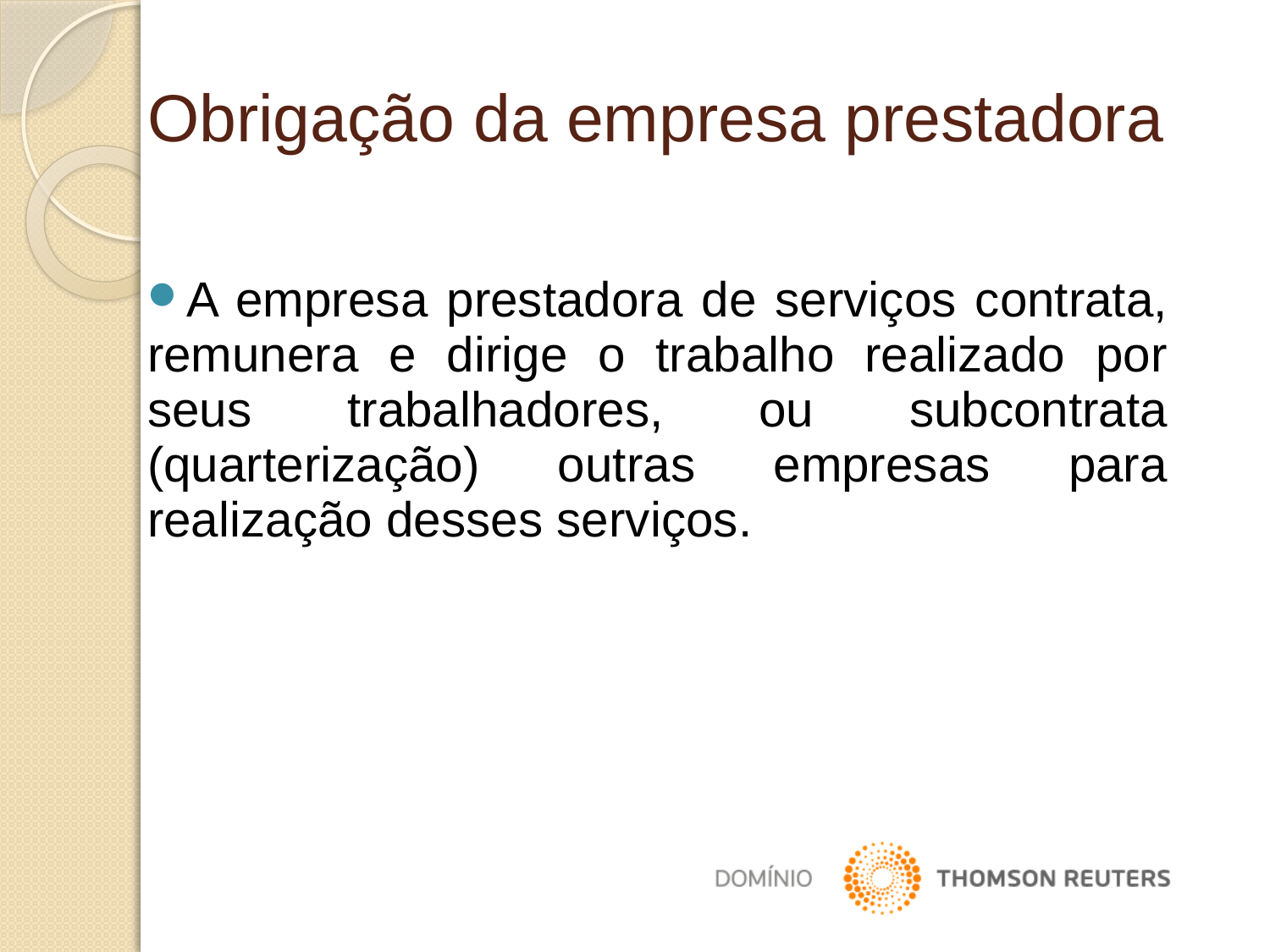

Obrigação da empresa prestadora
A empresa prestadora de serviços contrata, remunera e dirige o trabalho realizado por seus trabalhadores, ou subcontrata (quarterização) outras empresas para realização desses serviços.